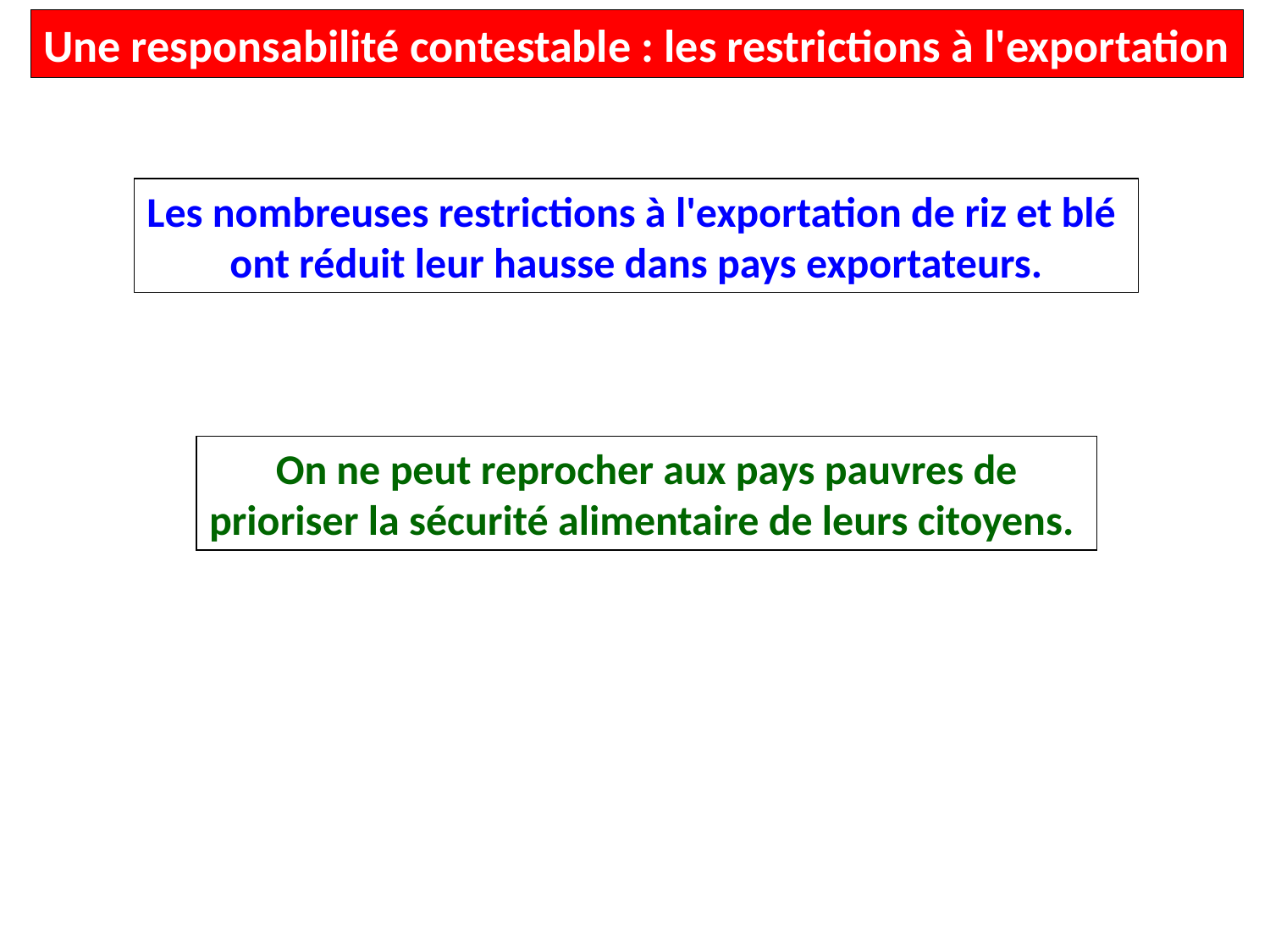

Une responsabilité contestable : les restrictions à l'exportation
Les nombreuses restrictions à l'exportation de riz et blé
ont réduit leur hausse dans pays exportateurs.
On ne peut reprocher aux pays pauvres de
prioriser la sécurité alimentaire de leurs citoyens.